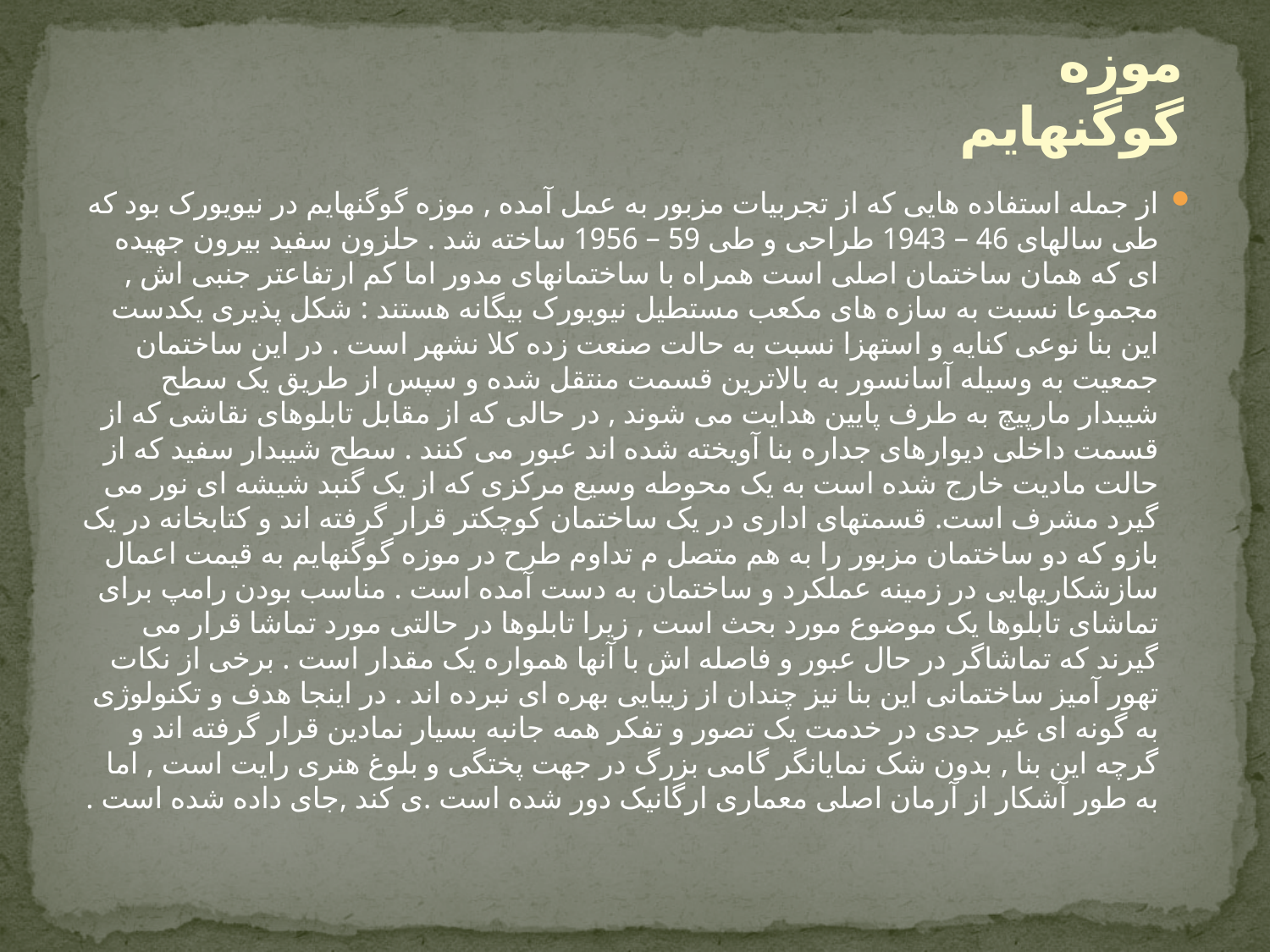

# موزه گوگنهایم
از جمله استفاده هایی که از تجربیات مزبور به عمل آمده , موزه گوگنهایم در نیویورک بود که طی سالهای 46 – 1943 طراحی و طی 59 – 1956 ساخته شد . حلزون سفید بیرون جهیده ای که همان ساختمان اصلی است همراه با ساختمانهای مدور اما کم ارتفاعتر جنبی اش , مجموعا نسبت به سازه های مکعب مستطیل نیویورک بیگانه هستند : شکل پذیری یکدست این بنا نوعی کنایه و استهزا نسبت به حالت صنعت زده کلا نشهر است . در این ساختمان جمعیت به وسیله آسانسور به بالاترین قسمت منتقل شده و سپس از طریق یک سطح شیبدار مارپیچ به طرف پایین هدایت می شوند , در حالی که از مقابل تابلوهای نقاشی که از قسمت داخلی دیوارهای جداره بنا آویخته شده اند عبور می کنند . سطح شیبدار سفید که از حالت مادیت خارج شده است به یک محوطه وسیع مرکزی که از یک گنبد شیشه ای نور می گیرد مشرف است. قسمتهای اداری در یک ساختمان کوچکتر قرار گرفته اند و کتابخانه در یک بازو که دو ساختمان مزبور را به هم متصل م تداوم طرح در موزه گوگنهایم به قیمت اعمال سازشکاریهایی در زمینه عملکرد و ساختمان به دست آمده است . مناسب بودن رامپ برای تماشای تابلوها یک موضوع مورد بحث است , زیرا تابلوها در حالتی مورد تماشا قرار می گیرند که تماشاگر در حال عبور و فاصله اش با آنها همواره یک مقدار است . برخی از نکات تهور آمیز ساختمانی این بنا نیز چندان از زیبایی بهره ای نبرده اند . در اینجا هدف و تکنولوژی به گونه ای غیر جدی در خدمت یک تصور و تفکر همه جانبه بسیار نمادین قرار گرفته اند و گرچه این بنا , بدون شک نمایانگر گامی بزرگ در جهت پختگی و بلوغ هنری رایت است , اما به طور آشکار از آرمان اصلی معماری ارگانیک دور شده است .ی کند ,جای داده شده است .